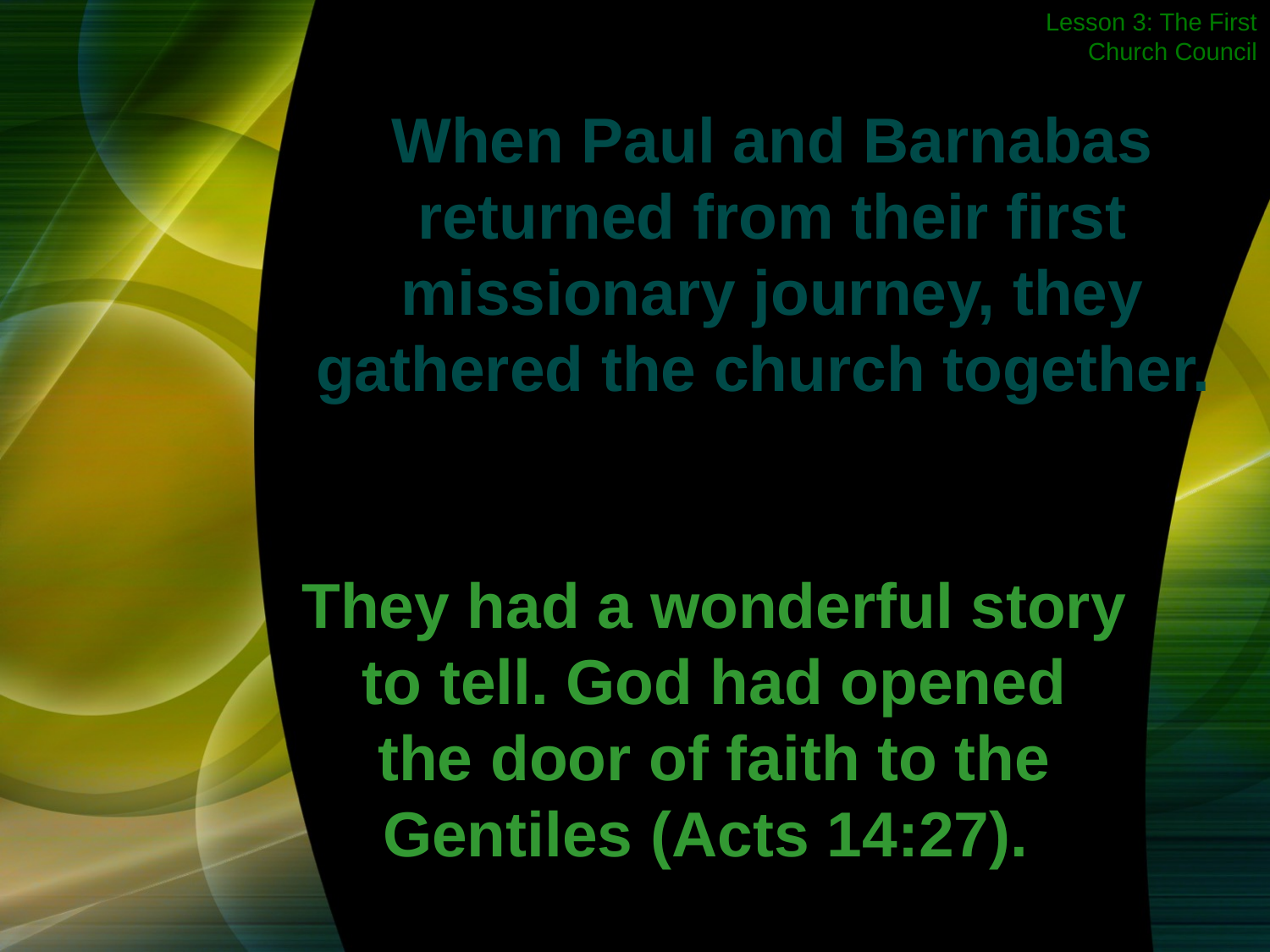

Lesson 3: The First Church Council
When Paul and Barnabas returned from their first missionary journey, they
gathered the church together.
They had a wonderful story to tell. God had opened
the door of faith to the Gentiles (Acts 14:27).